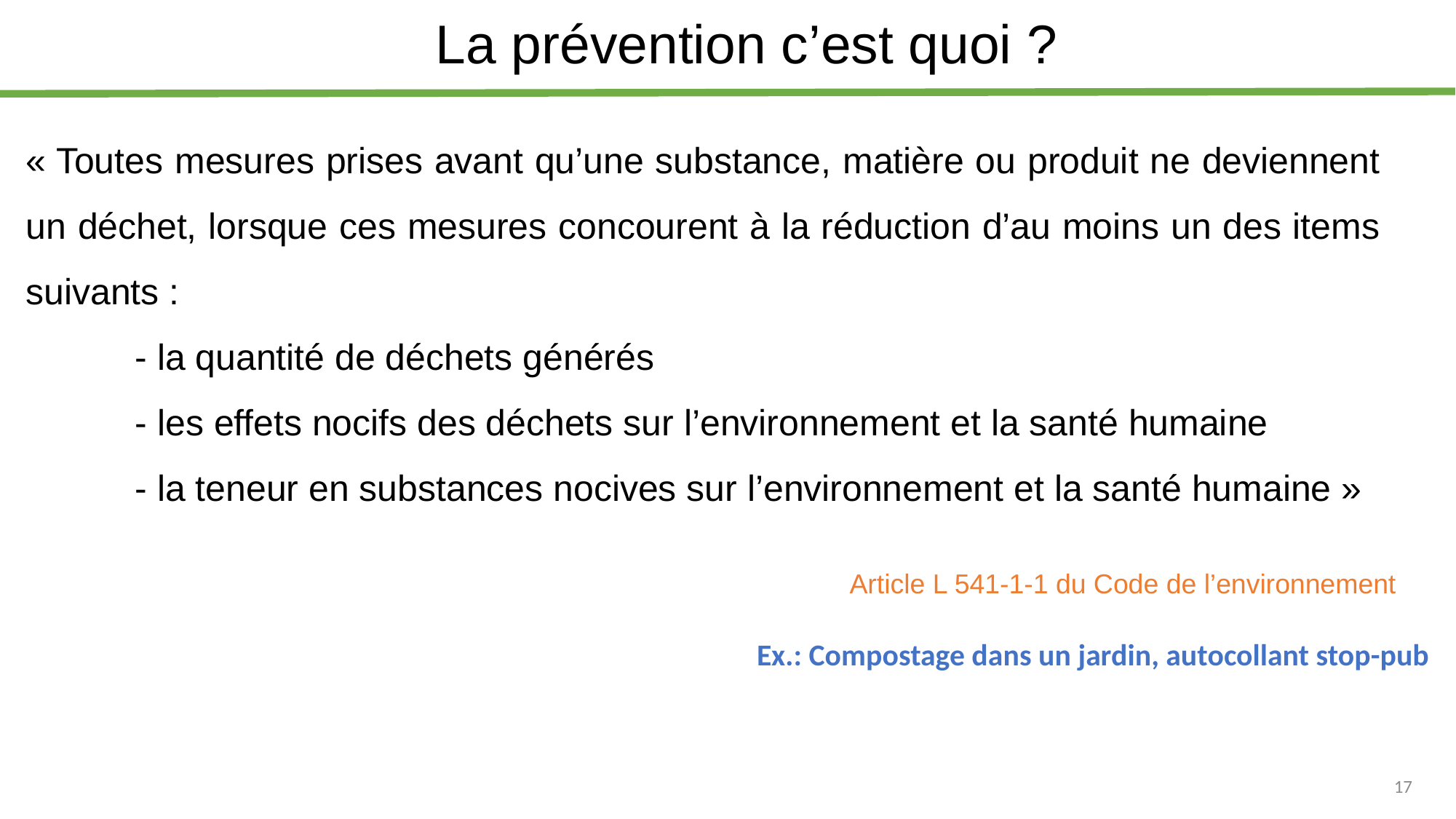

# La prévention c’est quoi ?
« Toutes mesures prises avant qu’une substance, matière ou produit ne deviennent un déchet, lorsque ces mesures concourent à la réduction d’au moins un des items suivants :
	- la quantité de déchets générés
	- les effets nocifs des déchets sur l’environnement et la santé humaine
	- la teneur en substances nocives sur l’environnement et la santé humaine »
Article L 541-1-1 du Code de l’environnement
Ex.: Compostage dans un jardin, autocollant stop-pub
17